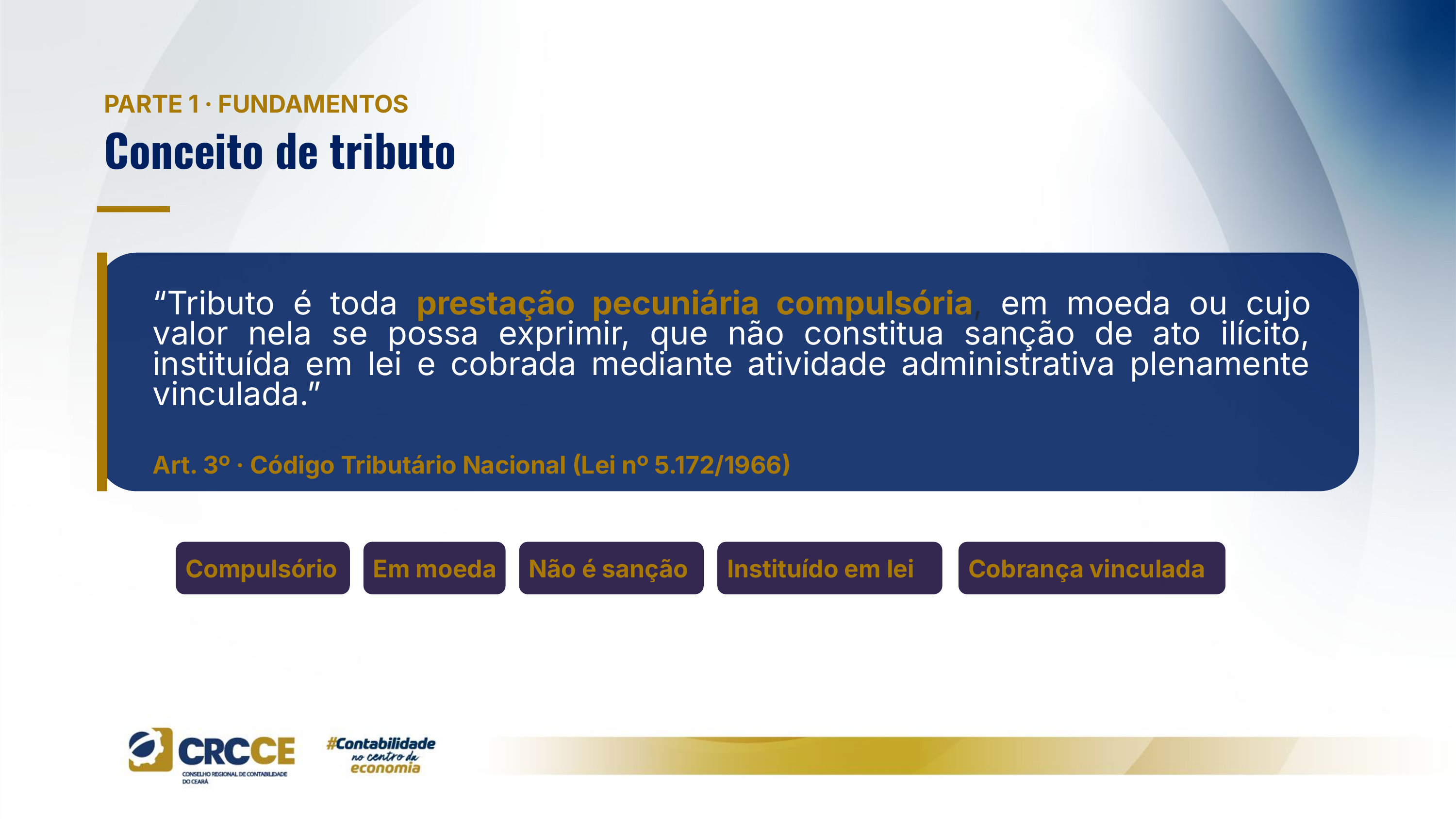

PARTE 1 · FUNDAMENTOS
Conceito de tributo

“Tributo é toda prestação pecuniária compulsória, em moeda ou cujo valor nela se possa exprimir, que não constitua sanção de ato ilícito, instituída em lei e cobrada mediante atividade administrativa plenamente vinculada.”
Art. 3º · Código Tributário Nacional (Lei nº 5.172/1966)
Compulsório
Em moeda
Não é sanção
Instituído em lei
Cobrança vinculada